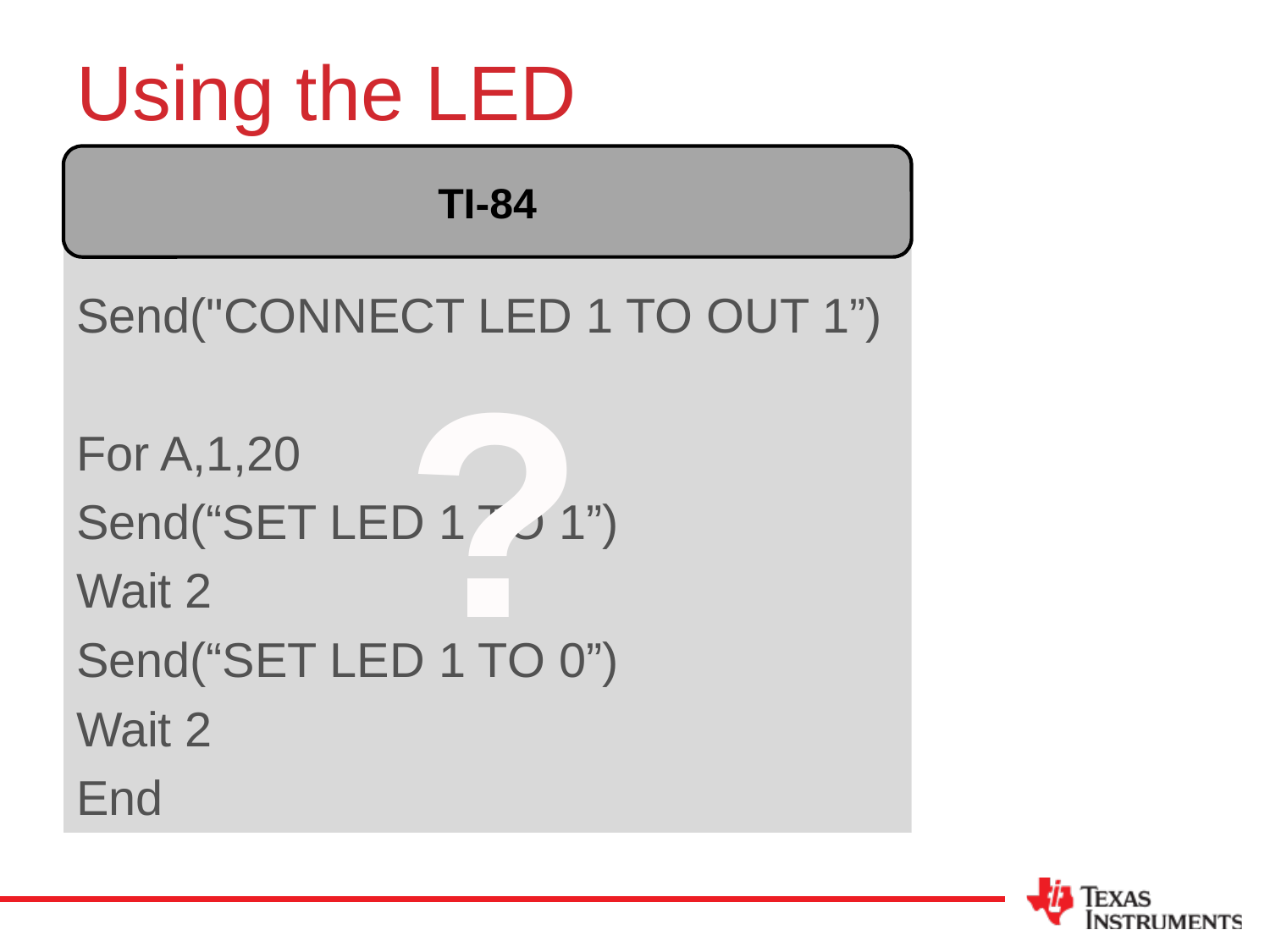

# Using the LED
TI-84

Send("CONNECT LED 1 TO OUT 1”)

For A,1,20
Send(“SET LED 1 TO 1”)
Wait 2
Send(“SET LED 1 TO 0”)
Wait 2
End

?